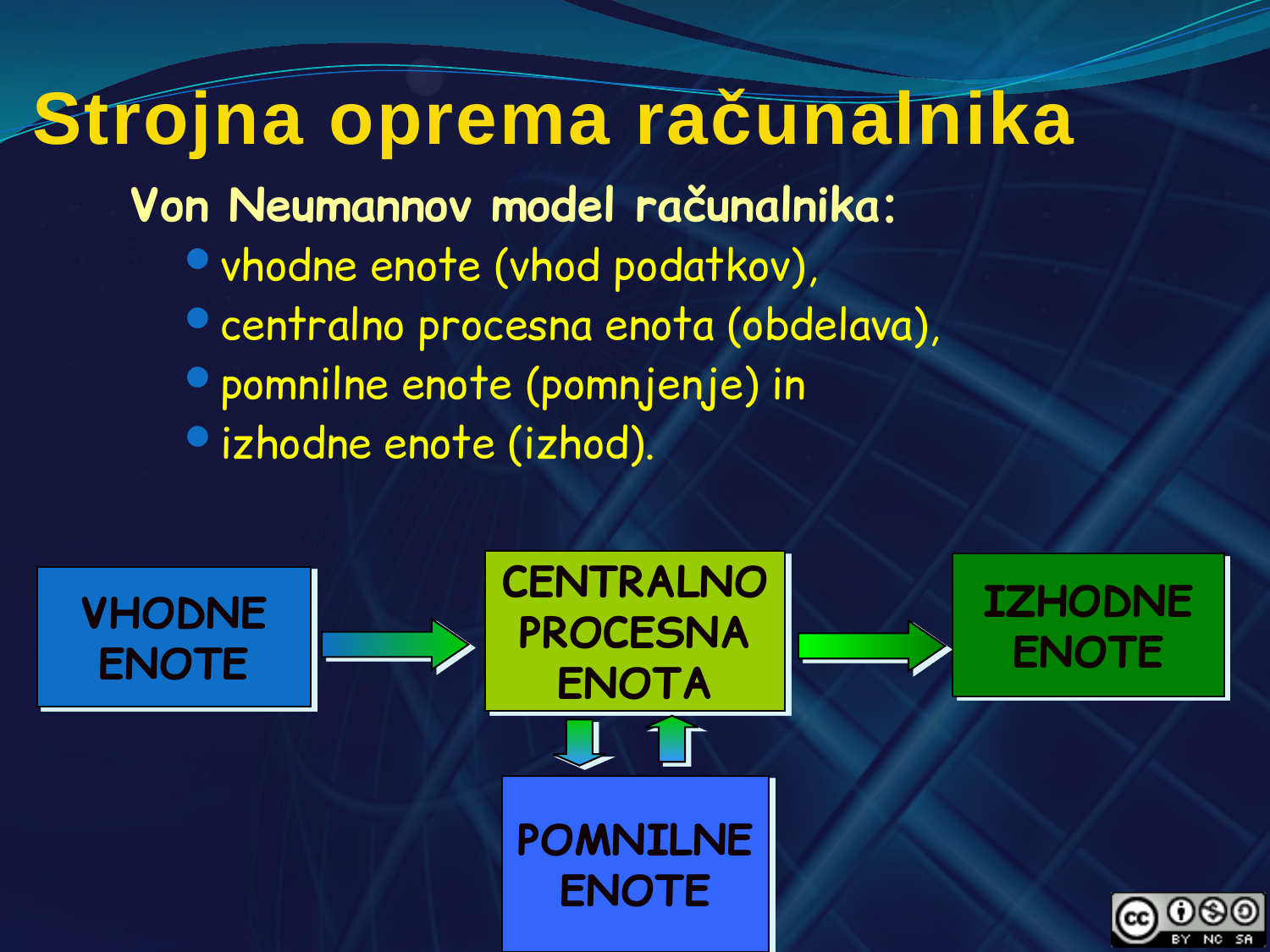

# Strojna oprema računalnika
Von Neumannov model računalnika:
vhodne enote (vhod podatkov),
centralno procesna enota (obdelava),
pomnilne enote (pomnjenje) in
izhodne enote (izhod).

CENTRALNO
PROCESNA
ENOTA
IZHODNE
ENOTE
VHODNE
ENOTE

POMNILNE
ENOTE